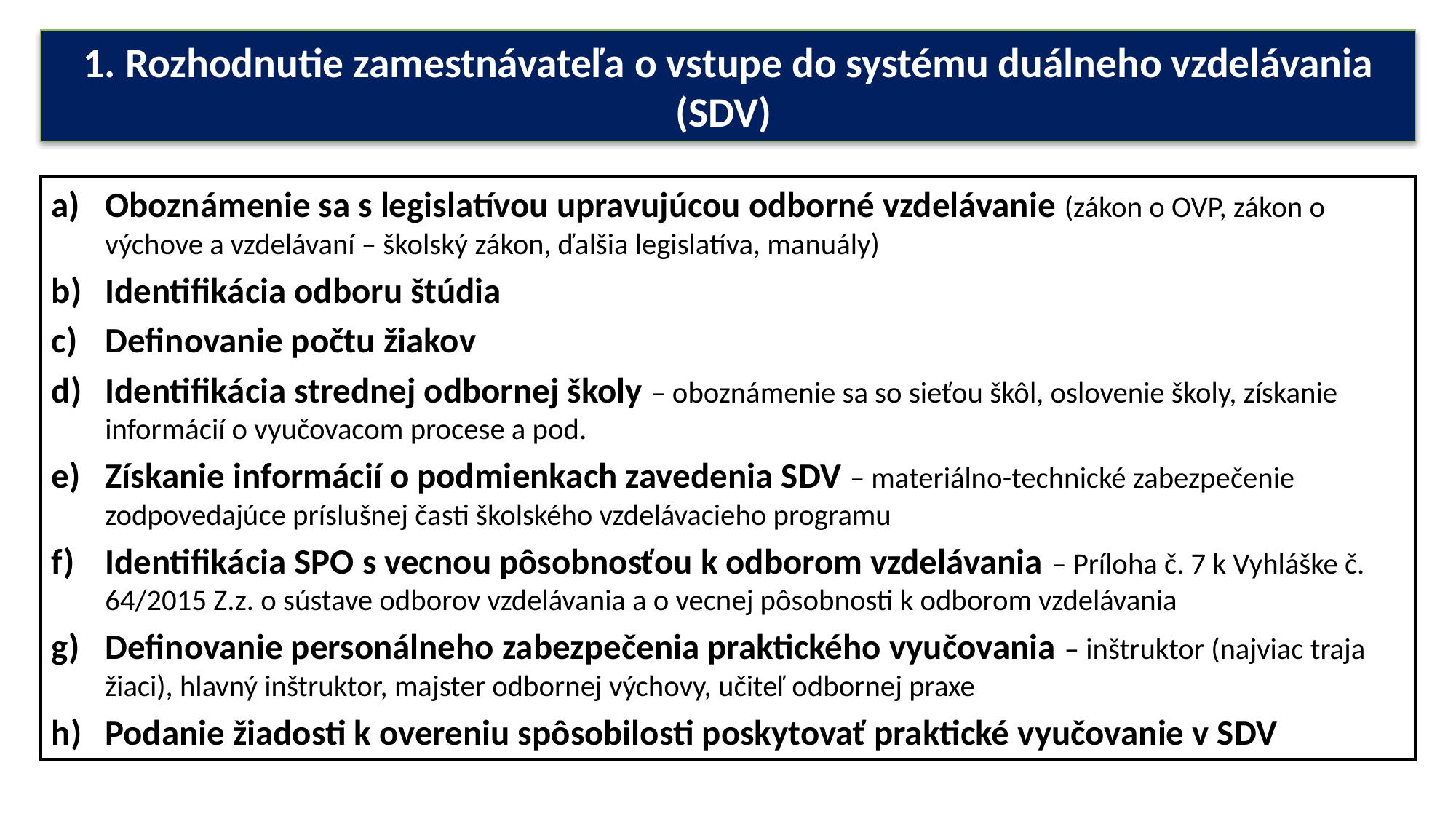

# 1. Rozhodnutie zamestnávateľa o vstupe do systému duálneho vzdelávania (SDV)
Oboznámenie sa s legislatívou upravujúcou odborné vzdelávanie (zákon o OVP, zákon o výchove a vzdelávaní – školský zákon, ďalšia legislatíva, manuály)
Identifikácia odboru štúdia
Definovanie počtu žiakov
Identifikácia strednej odbornej školy – oboznámenie sa so sieťou škôl, oslovenie školy, získanie informácií o vyučovacom procese a pod.
Získanie informácií o podmienkach zavedenia SDV – materiálno-technické zabezpečenie zodpovedajúce príslušnej časti školského vzdelávacieho programu
Identifikácia SPO s vecnou pôsobnosťou k odborom vzdelávania – Príloha č. 7 k Vyhláške č. 64/2015 Z.z. o sústave odborov vzdelávania a o vecnej pôsobnosti k odborom vzdelávania
Definovanie personálneho zabezpečenia praktického vyučovania – inštruktor (najviac traja žiaci), hlavný inštruktor, majster odbornej výchovy, učiteľ odbornej praxe
Podanie žiadosti k overeniu spôsobilosti poskytovať praktické vyučovanie v SDV